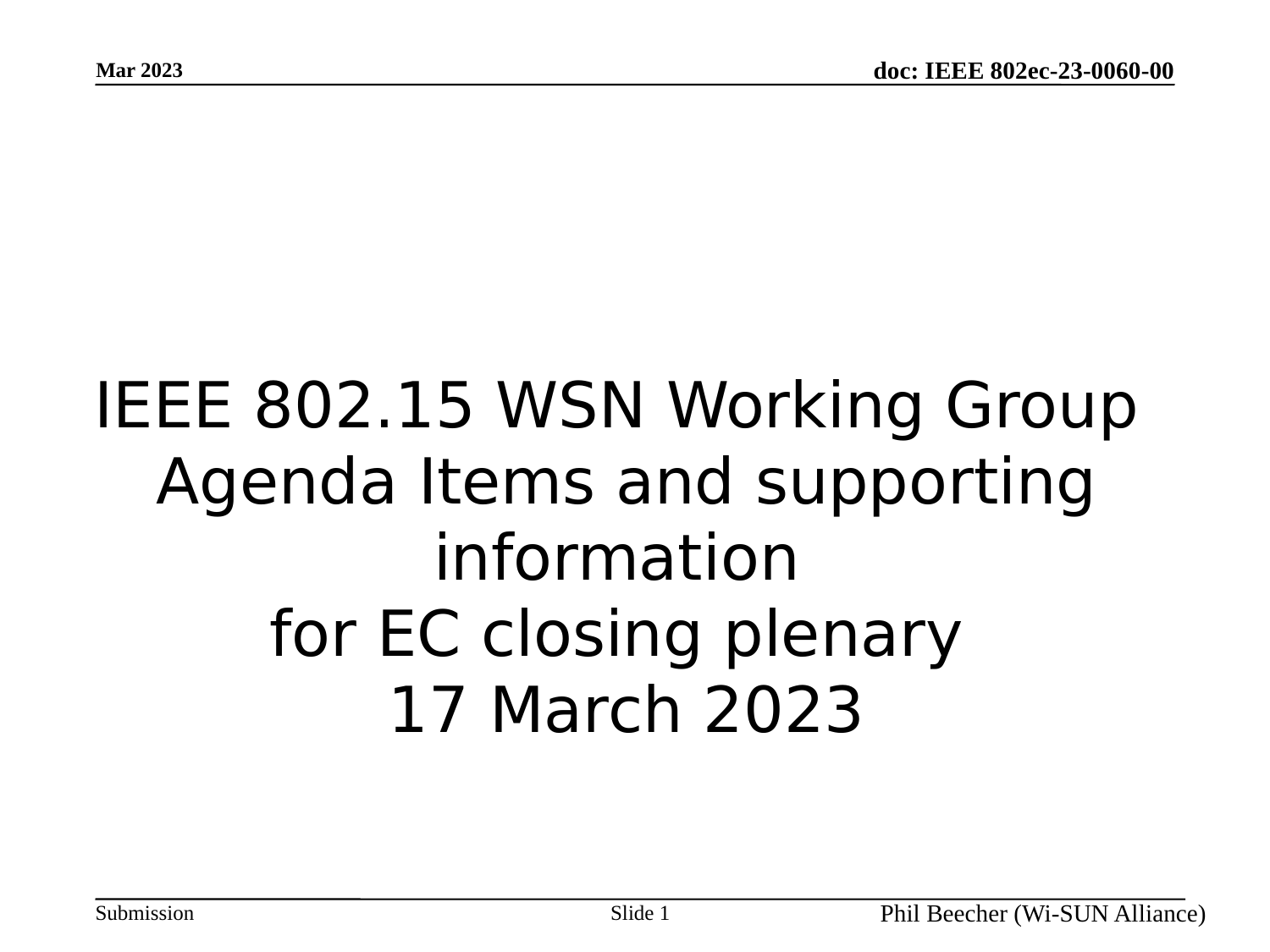

IEEE 802.15 WSN Working Group
Agenda Items and supporting information
for EC closing plenary
17 March 2023
Slide 1